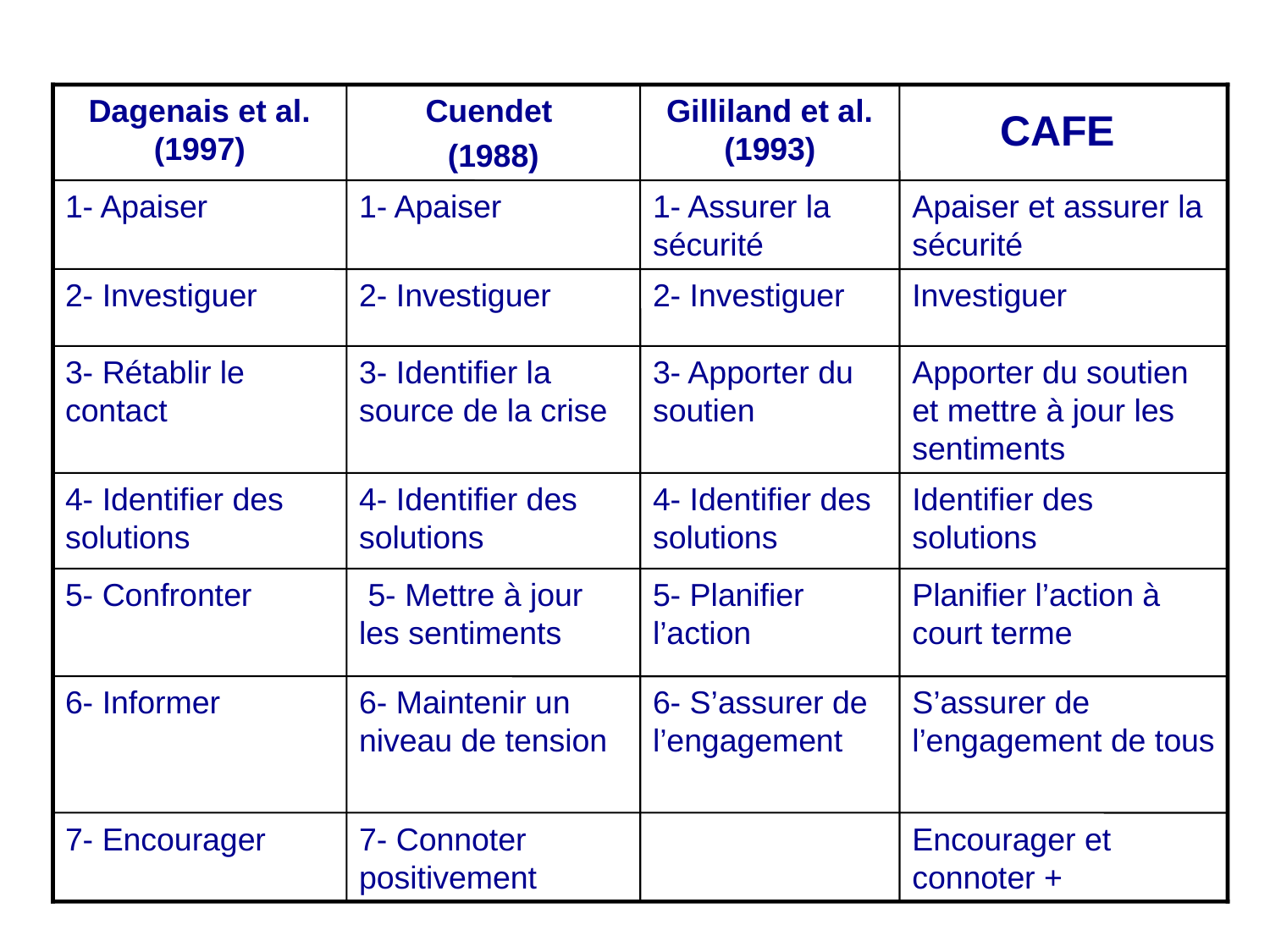

Dagenais et al. (1997)

Cuendet
(1988)

Gilliland et al. (1993)

1- Apaiser

1- Apaiser
1- Assurer la sécurité
Apaiser et assurer la sécurité
2- Investiguer

2- Investiguer
2- Investiguer
Investiguer
3- Rétablir le contact

3- Identifier la source de la crise
3- Apporter du soutien
Apporter du soutien et mettre à jour les sentiments
4- Identifier des solutions

4- Identifier des solutions
4- Identifier des solutions
Identifier des solutions
5- Confronter

 5- Mettre à jour les sentiments
5- Planifier l’action
Planifier l’action à court terme
6- Informer

6- Maintenir un niveau de tension
6- S’assurer de l’engagement
S’assurer de l’engagement de tous
7- Encourager

7- Connoter positivement

Encourager et connoter +

#
CAFE